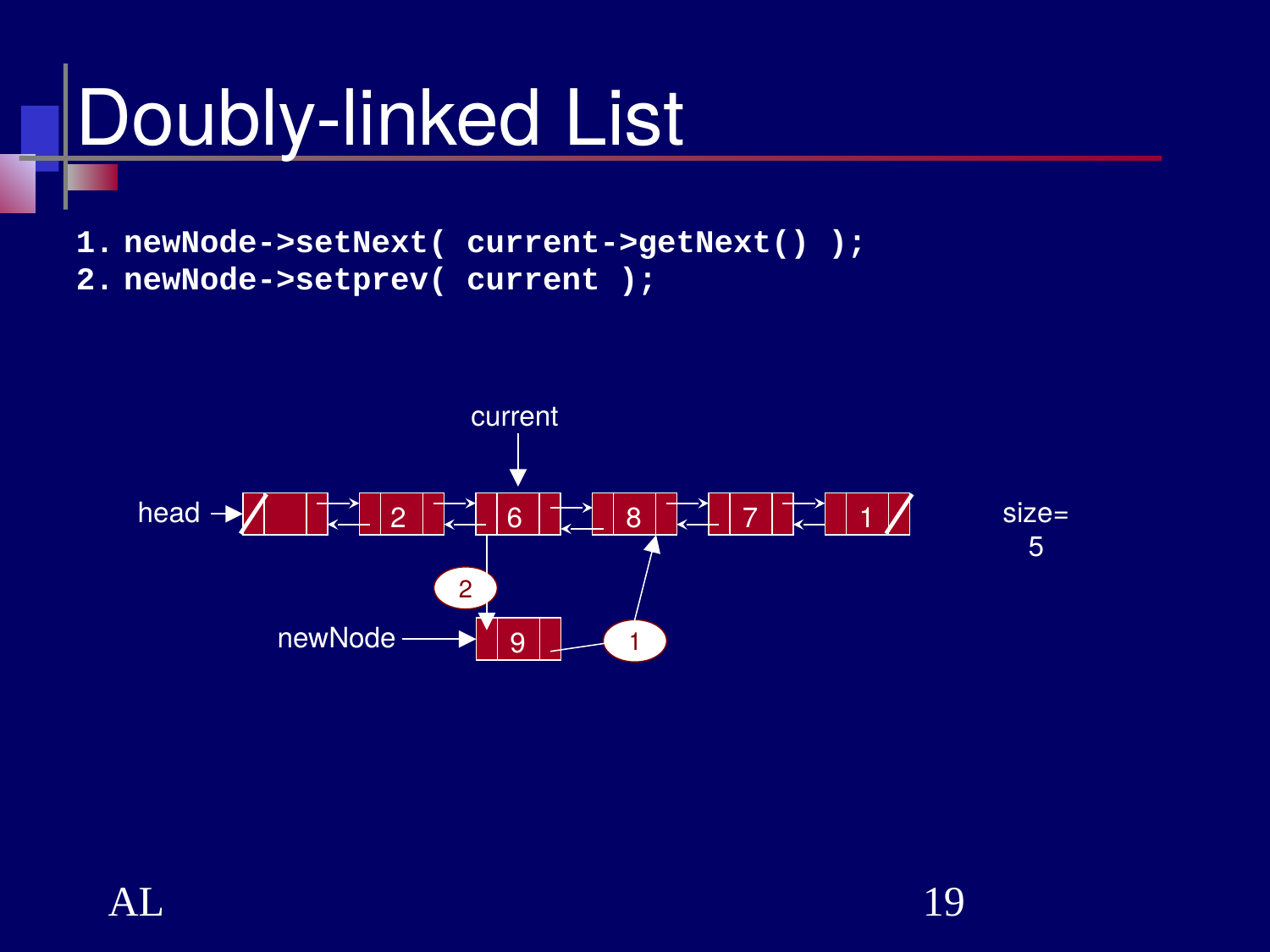

# Doubly-linked List
newNode->setNext( current->getNext() );
newNode->setprev( current );
current
head
size=5

1

2

6

8

7

2
newNode

9

1
AL
19